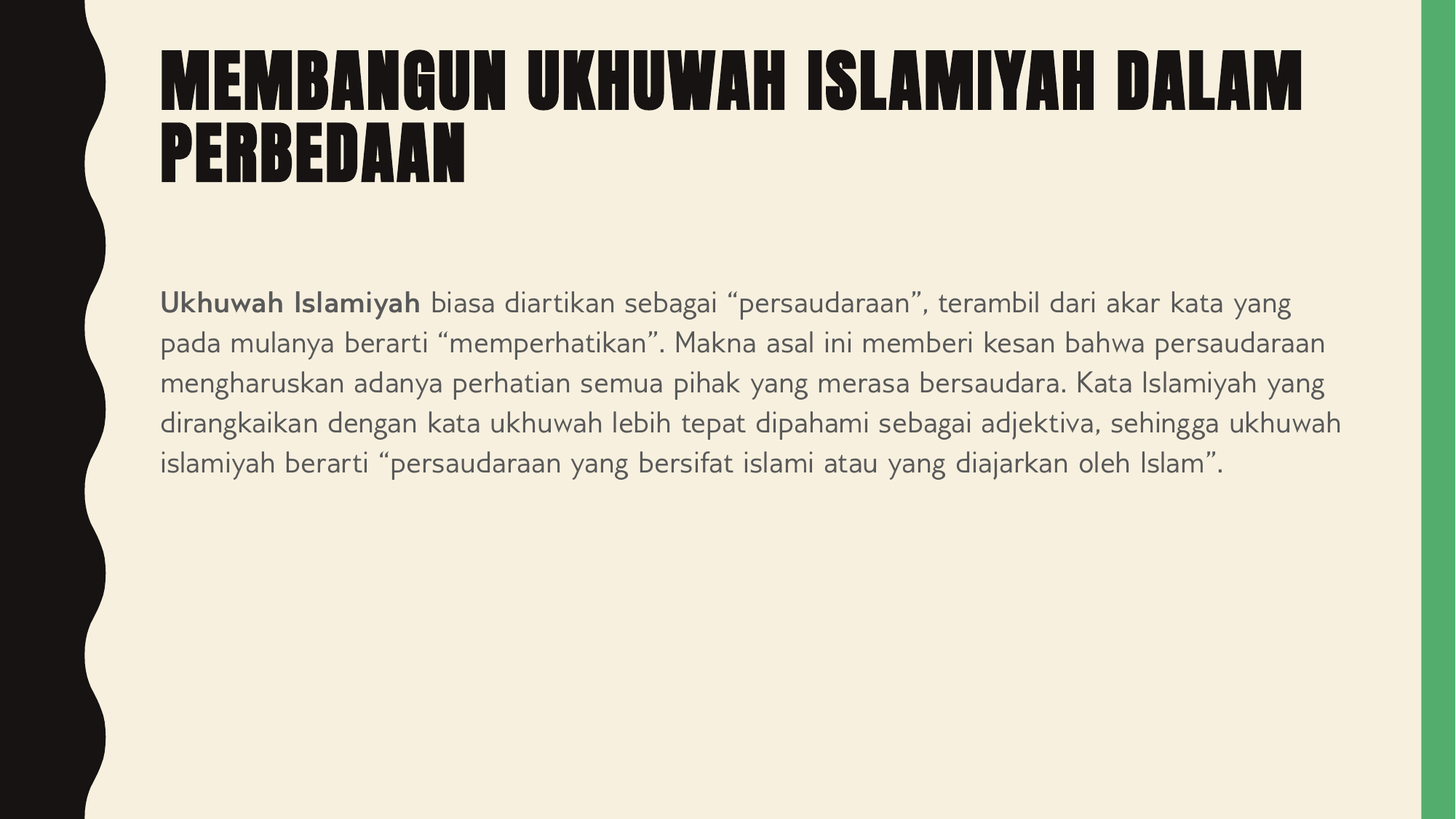

# Membangun ukhuwah islamiyah dalam perbedaan
Ukhuwah Islamiyah biasa diartikan sebagai “persaudaraan”, terambil dari akar kata yang pada mulanya berarti “memperhatikan”. Makna asal ini memberi kesan bahwa persaudaraan mengharuskan adanya perhatian semua pihak yang merasa bersaudara. Kata Islamiyah yang dirangkaikan dengan kata ukhuwah lebih tepat dipahami sebagai adjektiva, sehingga ukhuwah islamiyah berarti “persaudaraan yang bersifat islami atau yang diajarkan oleh Islam”.